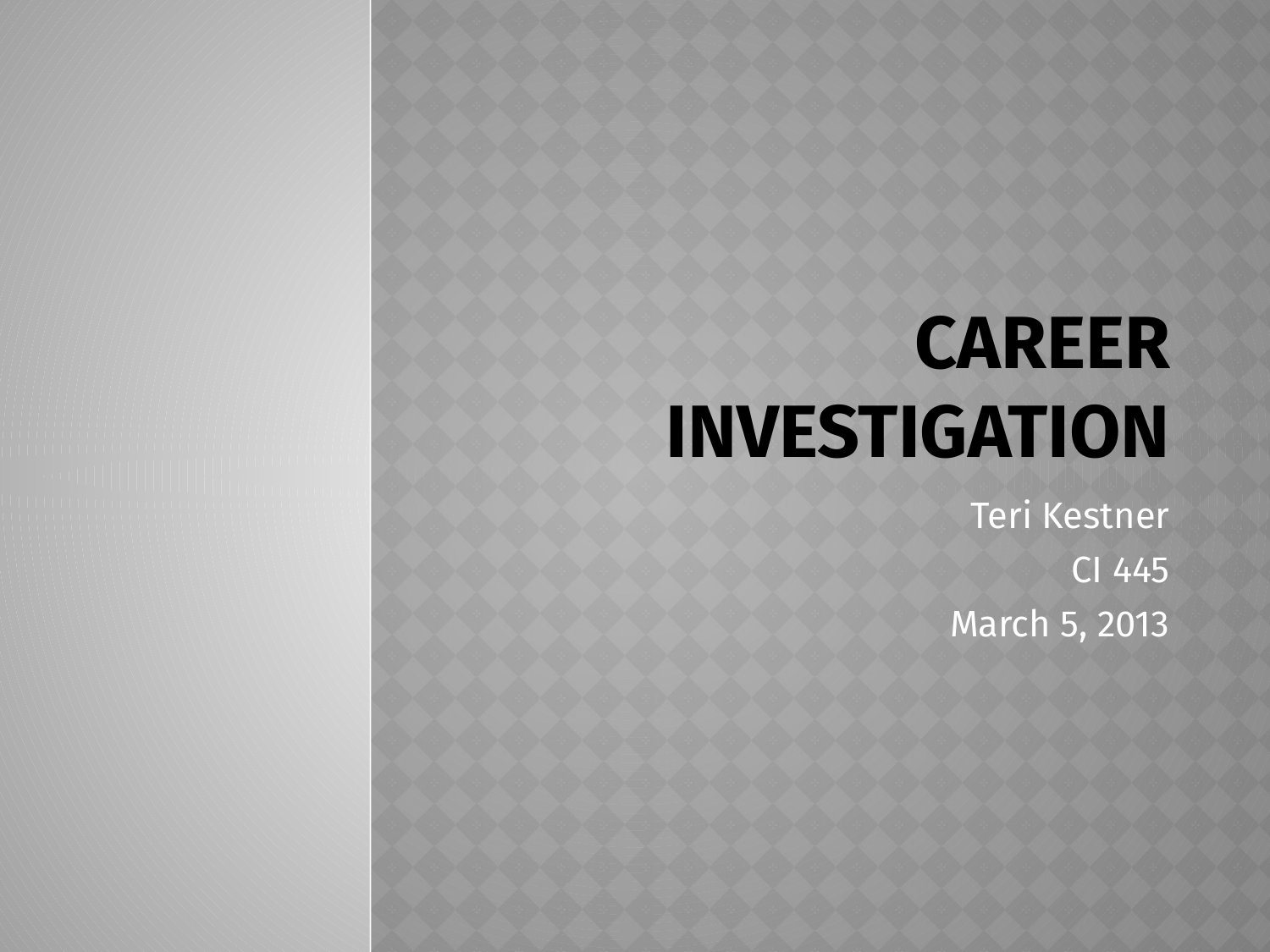

# Career Investigation
Teri Kestner
CI 445
March 5, 2013